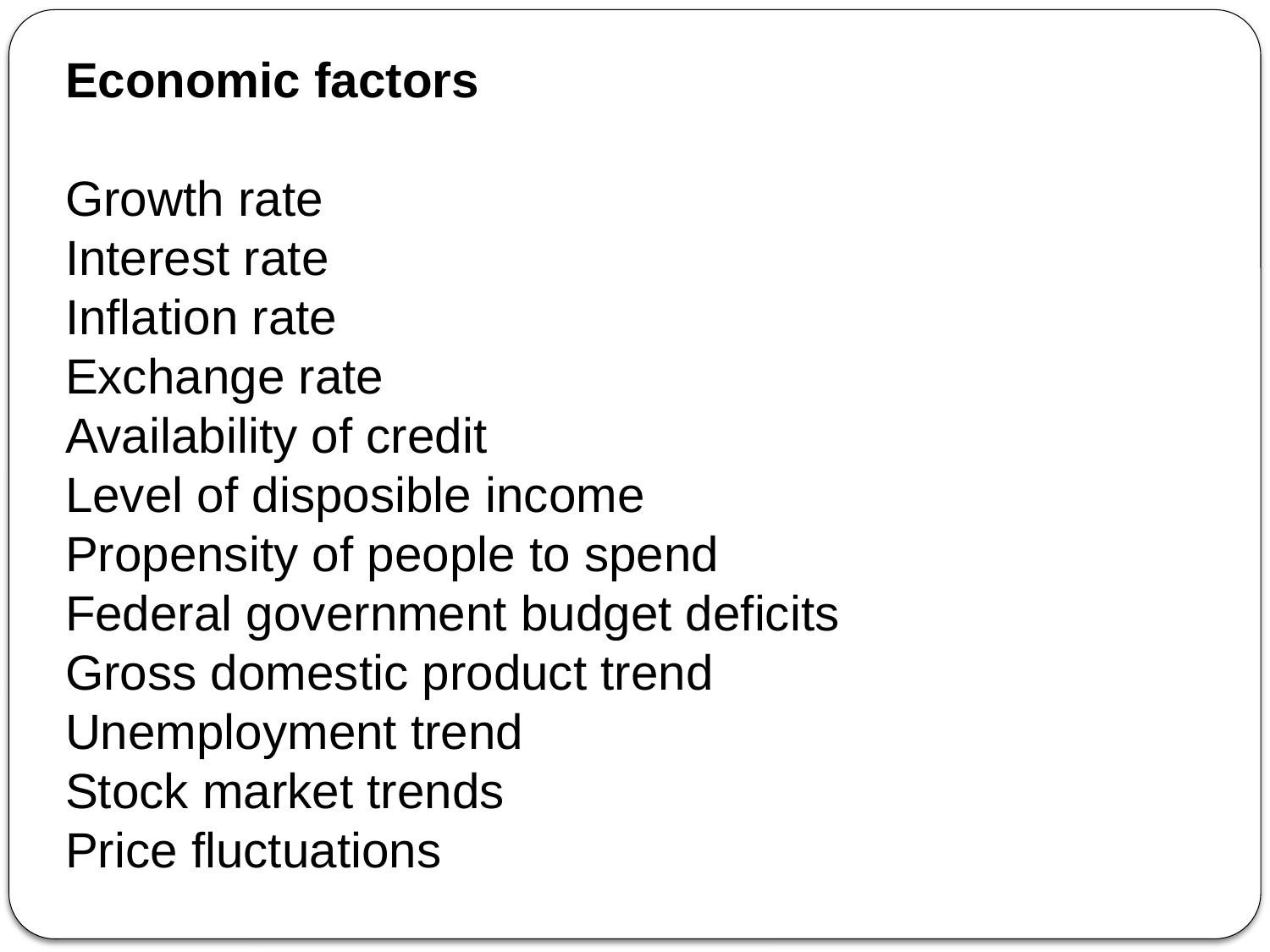

Economic factors

Growth rate
Interest rate
Inflation rate
Exchange rate
Availability of credit
Level of disposible income
Propensity of people to spend
Federal government budget deficits
Gross domestic product trend
Unemployment trend
Stock market trends
Price fluctuations